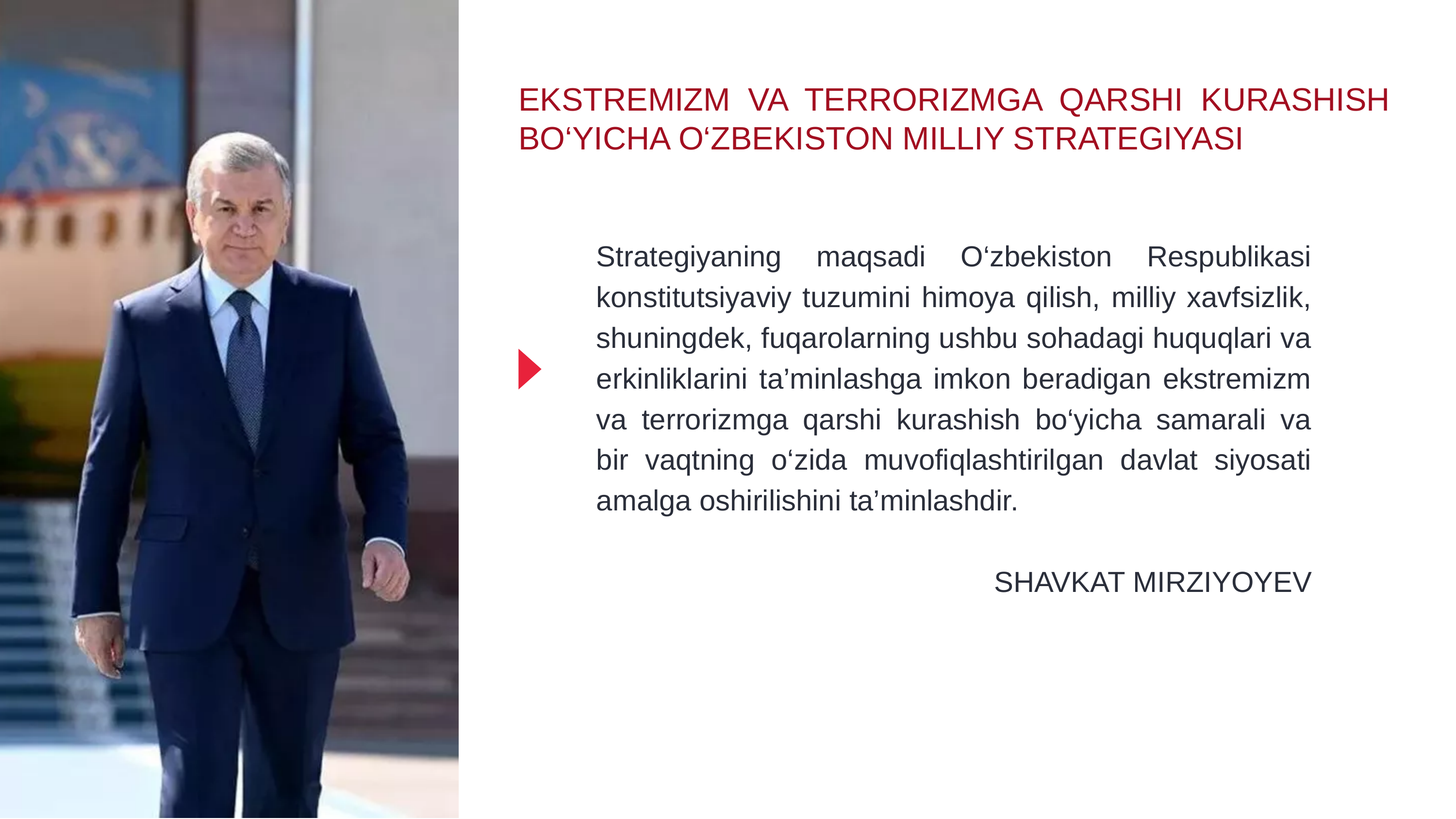

EKSTREMIZM VA TERRORIZMGA QARSHI KURASHISH BO‘YICHA O‘ZBEKISTON MILLIY STRATEGIYASI
Strategiyaning maqsadi O‘zbekiston Respublikasi konstitutsiyaviy tuzumini himoya qilish, milliy xavfsizlik, shuningdek, fuqarolarning ushbu sohadagi huquqlari va erkinliklarini ta’minlashga imkon beradigan ekstremizm va terrorizmga qarshi kurashish bo‘yicha samarali va bir vaqtning o‘zida muvofiqlashtirilgan davlat siyosati amalga oshirilishini ta’minlashdir.

SHAVKAT MIRZIYOYEV

TATU